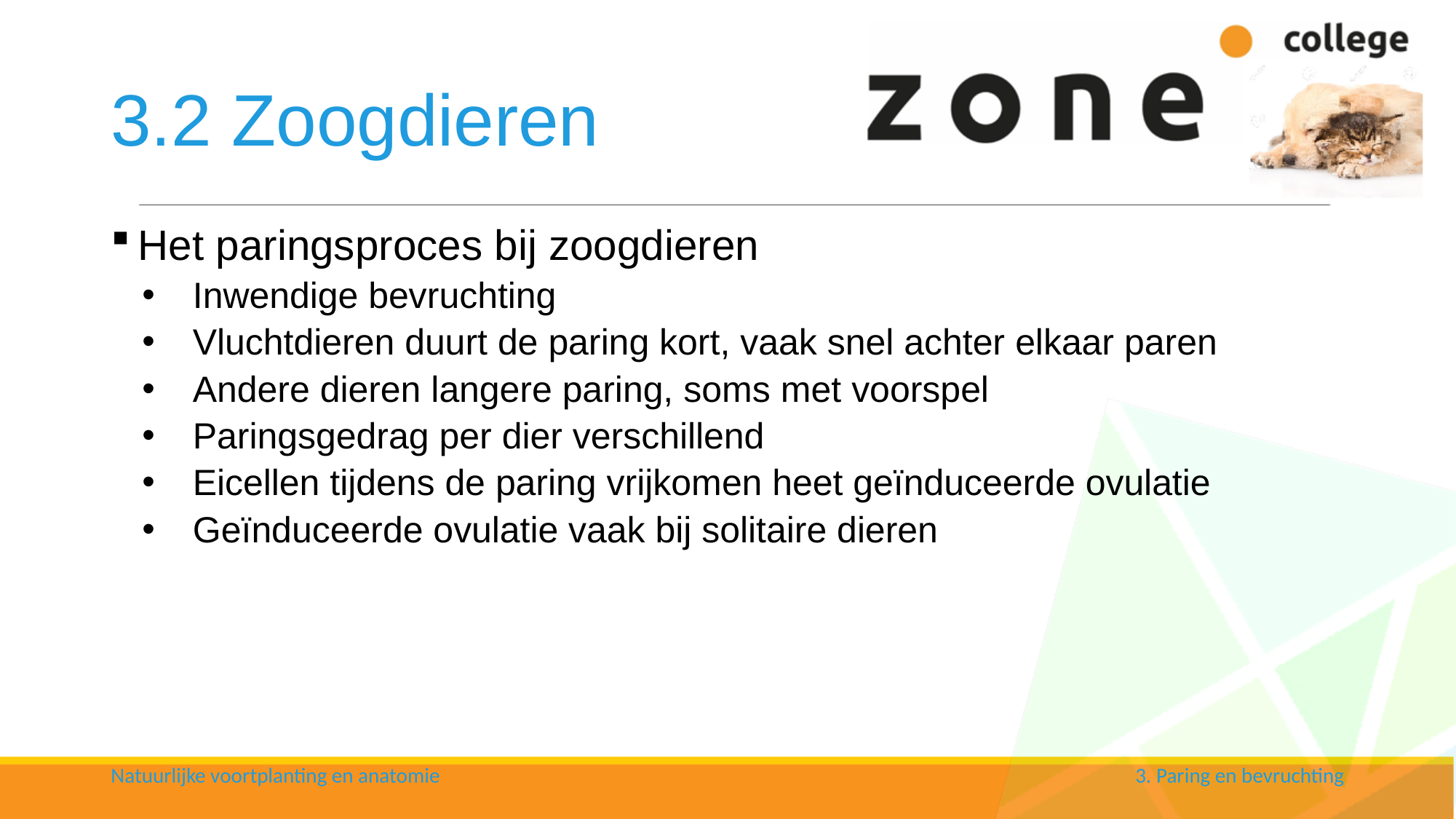

# 3.2 Zoogdieren
Het paringsproces bij zoogdieren
Inwendige bevruchting
Vluchtdieren duurt de paring kort, vaak snel achter elkaar paren
Andere dieren langere paring, soms met voorspel
Paringsgedrag per dier verschillend
Eicellen tijdens de paring vrijkomen heet geïnduceerde ovulatie
Geïnduceerde ovulatie vaak bij solitaire dieren
Natuurlijke voortplanting en anatomie
3. Paring en bevruchting